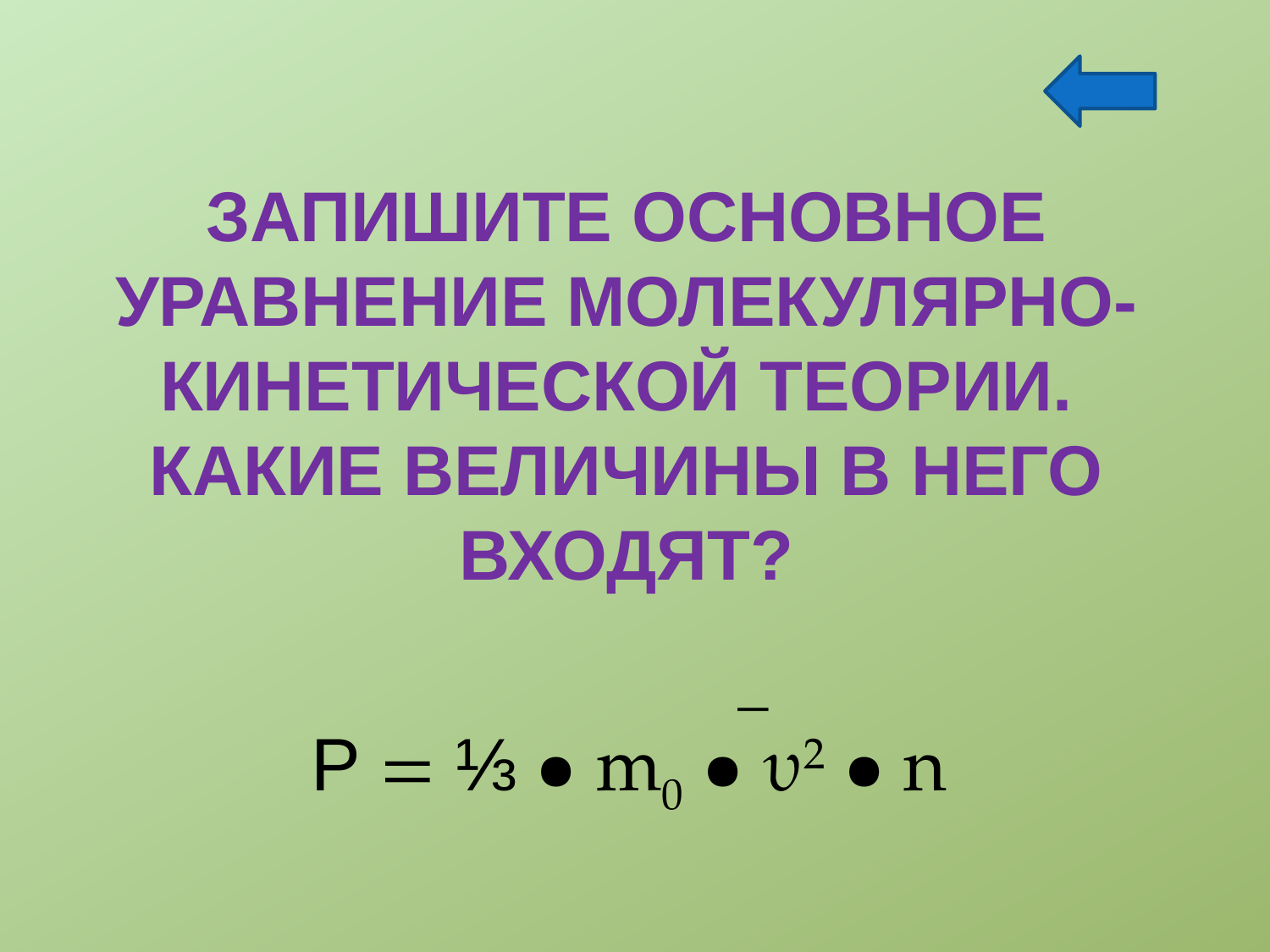

# Запишите основное уравнение молекулярно-кинетической теории. Какие величины в него входят?
                _
Р = ⅓ ∙ m0 ∙ υ2 ∙ n